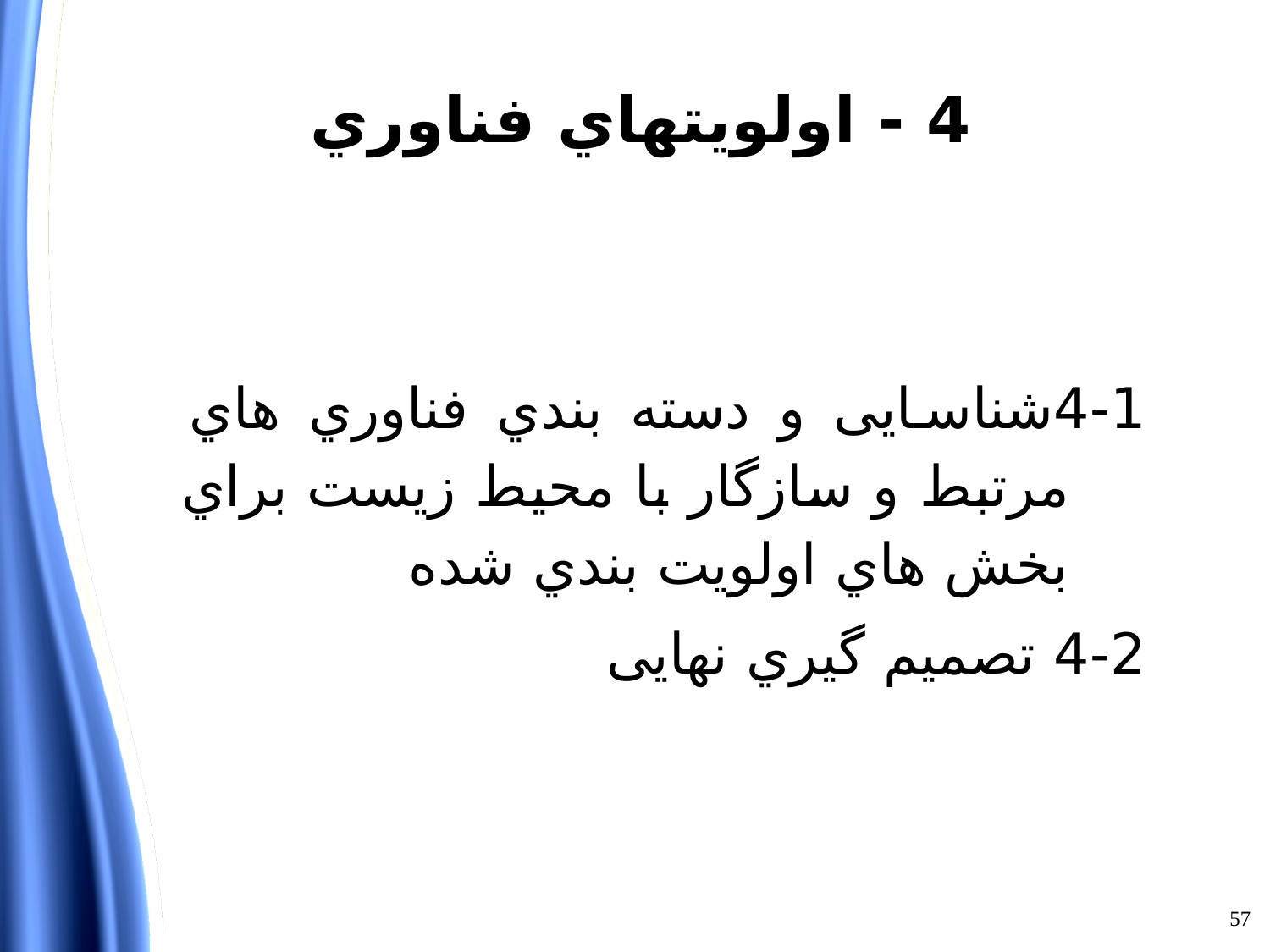

# 4	 - اولویتهاي فناوري
4-1	شناسایی و دسته بندي فناوري هاي مرتبط و سازگار با محیط زیست براي بخش هاي اولویت بندي شده
4-2 تصمیم گیري نهایی
57